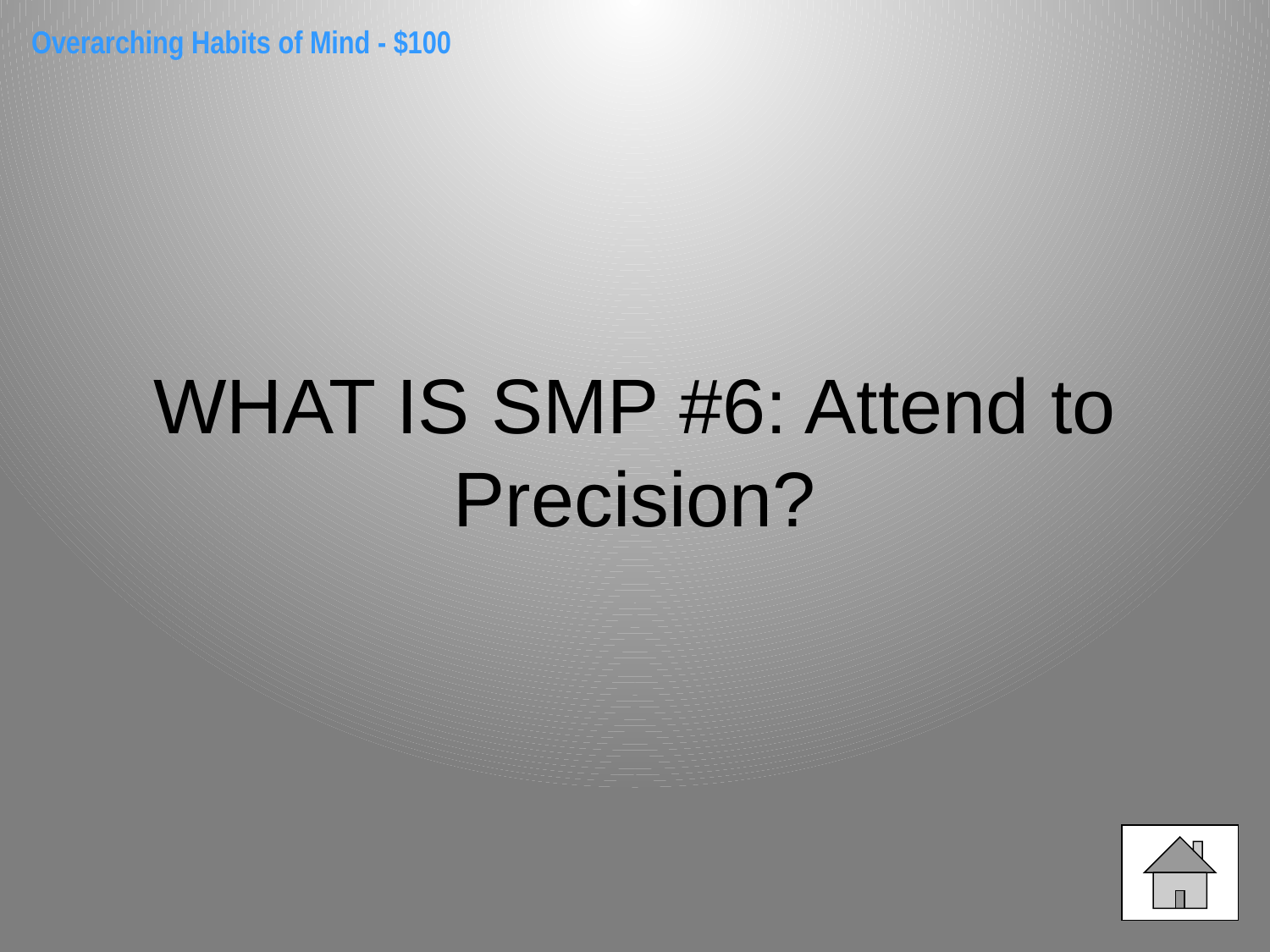

Overarching Habits of Mind - $100
WHAT IS SMP #6: Attend to Precision?